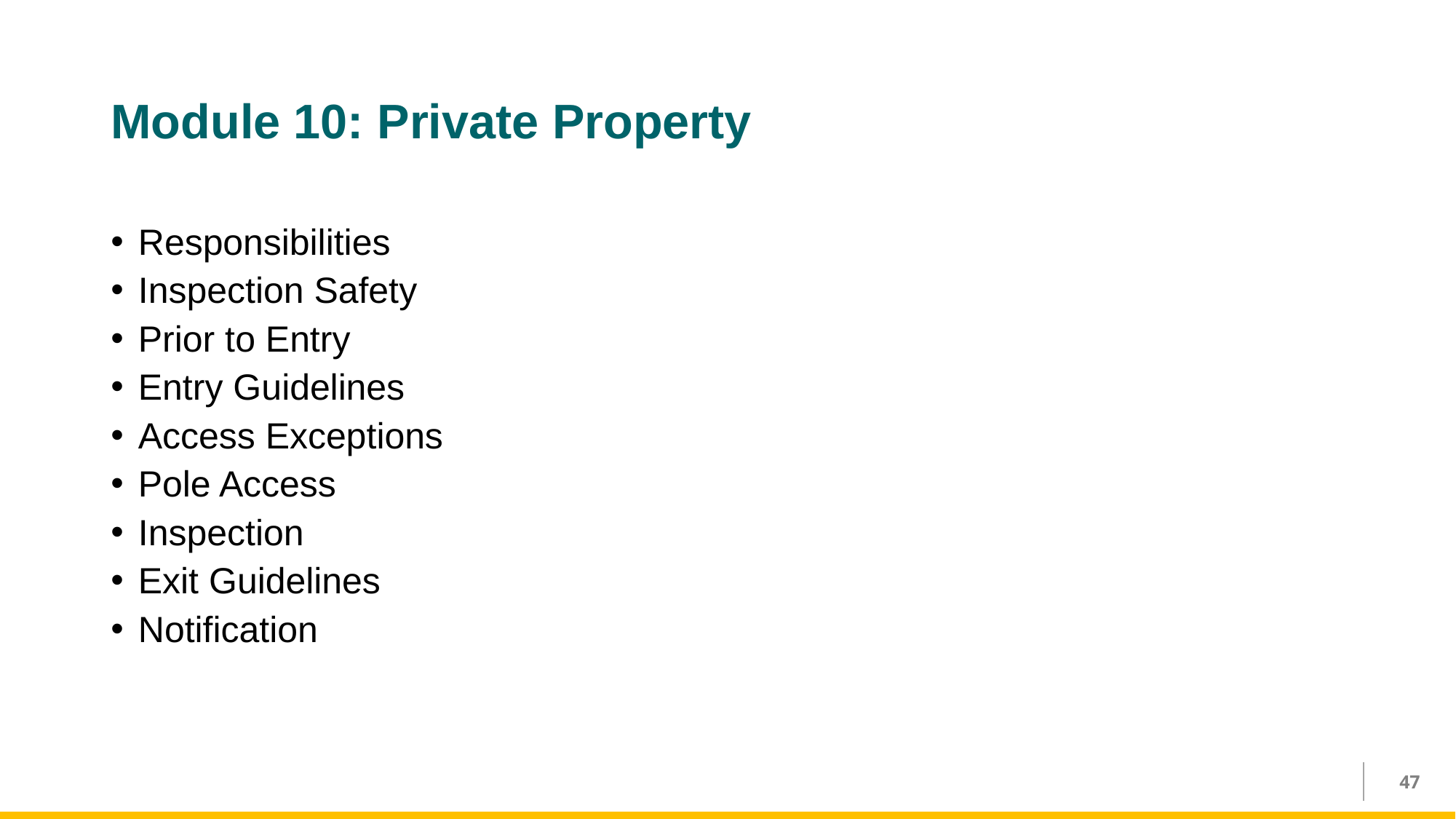

# Module 10: Private Property
Responsibilities
Inspection Safety
Prior to Entry
Entry Guidelines
Access Exceptions
Pole Access
Inspection
Exit Guidelines
Notification